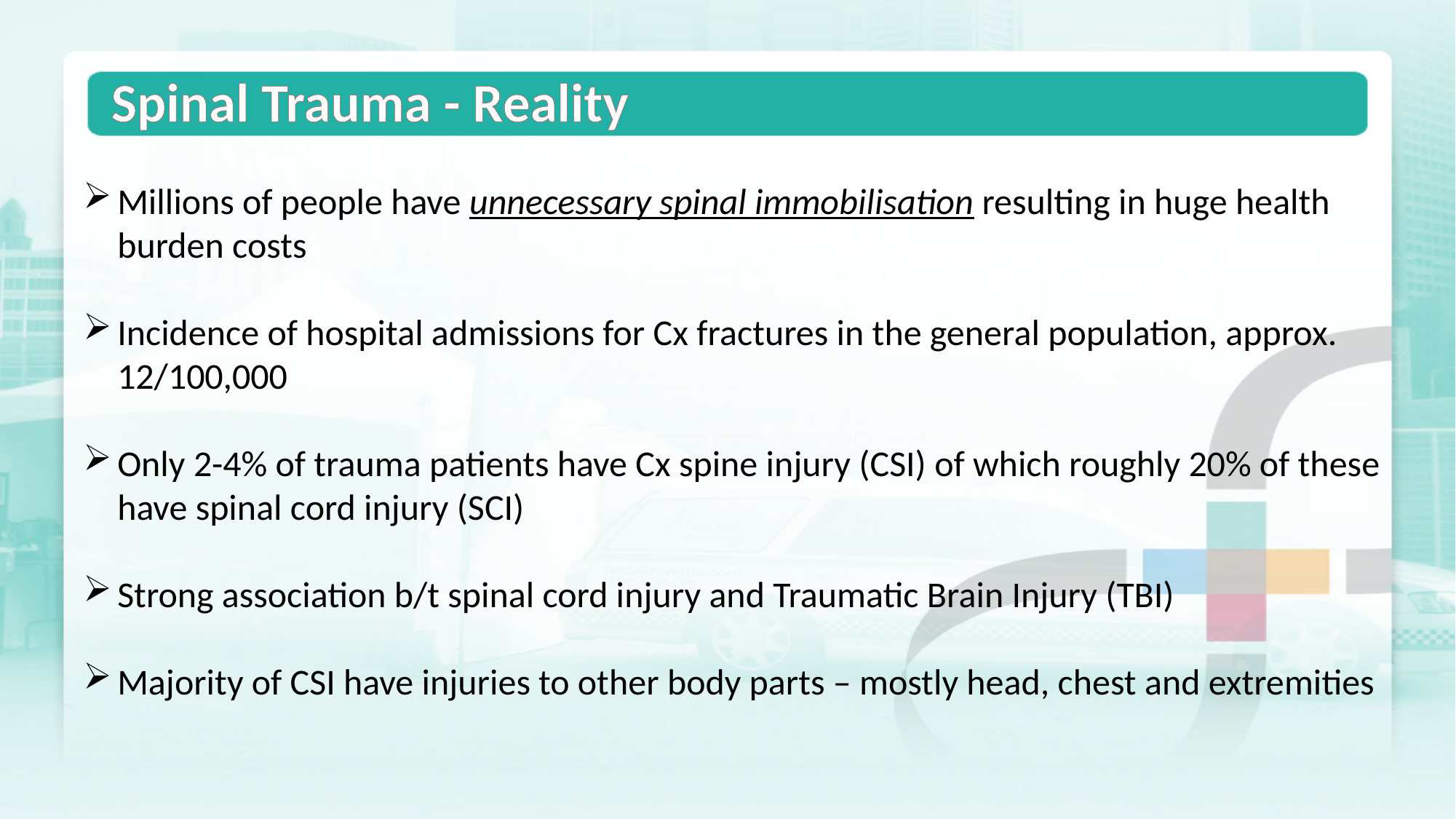

Spinal Trauma - Reality

Millions of people have unnecessary spinal immobilisation resulting in huge health burden costs

Incidence of hospital admissions for Cx fractures in the general population, approx. 12/100,000

Only 2-4% of trauma patients have Cx spine injury (CSI) of which roughly 20% of these have spinal cord injury (SCI)

Strong association b/t spinal cord injury and Traumatic Brain Injury (TBI)

Majority of CSI have injuries to other body parts – mostly head, chest and extremities